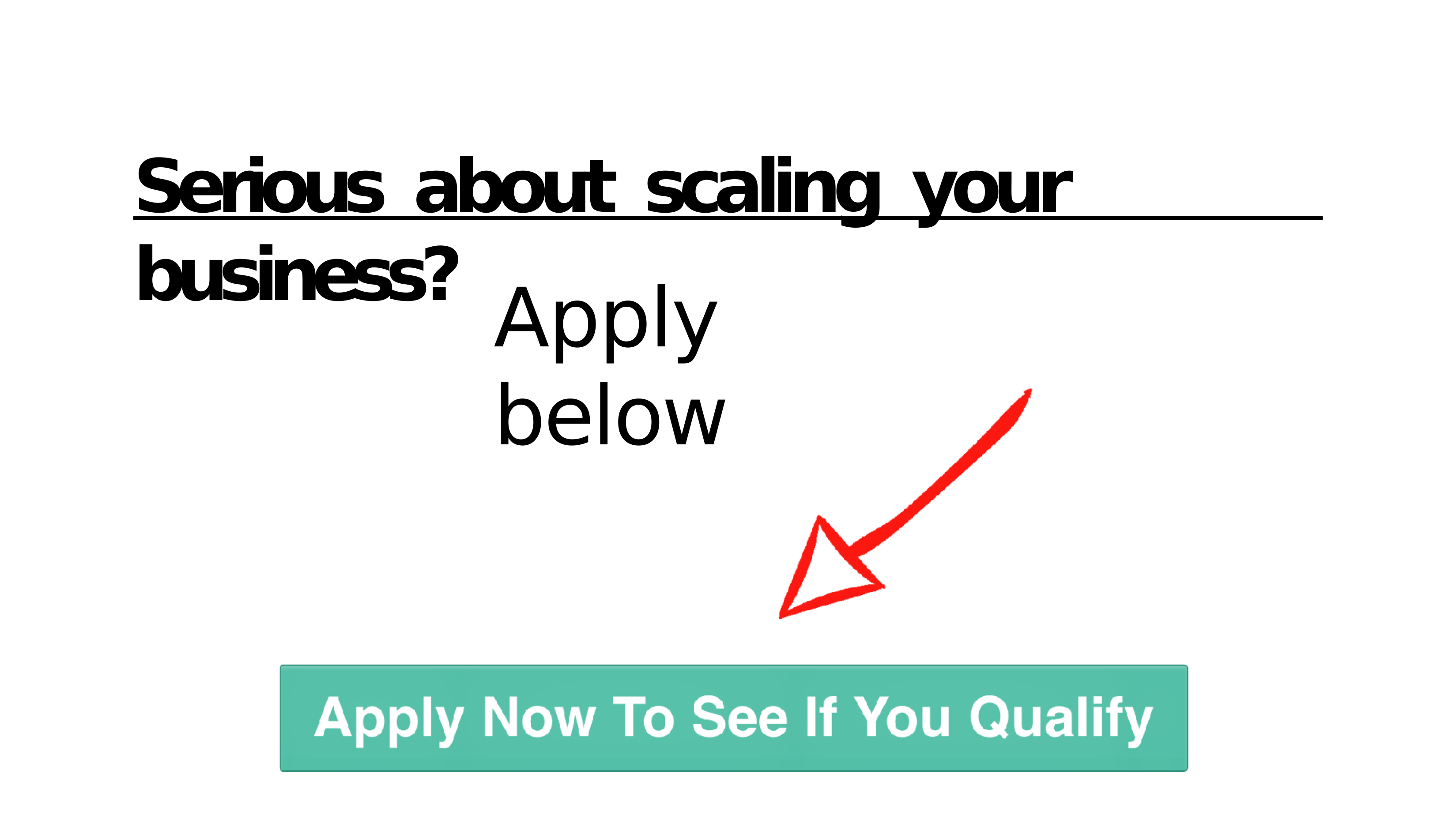

# Serious about scaling your business?

Apply below